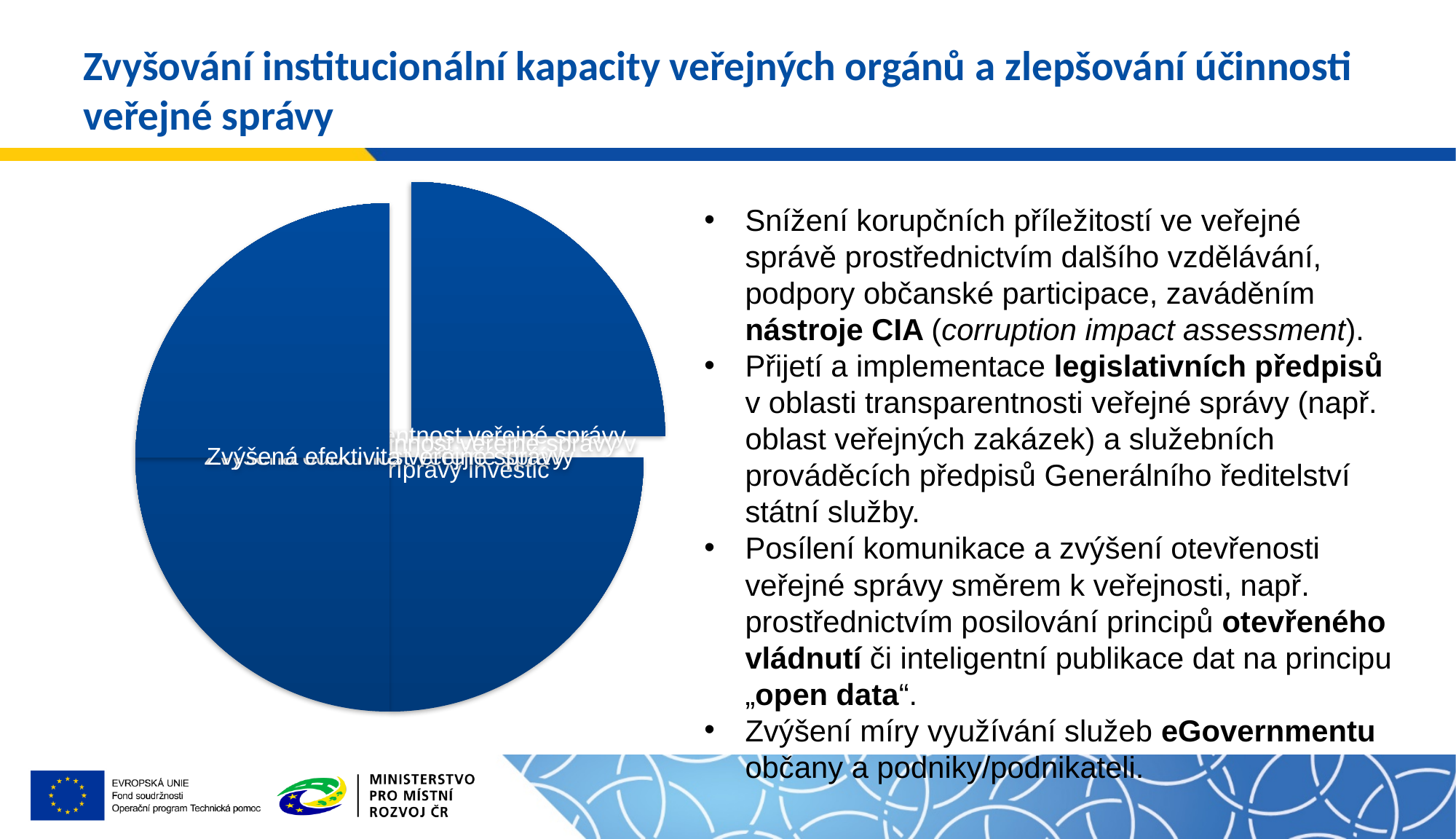

# Zvyšování institucionální kapacity veřejných orgánů a zlepšování účinnosti veřejné správy
Zvýšená transparentnost veřejné správy
Zvýšená efektivita a účinnost veřejné správy v rámci územní přípravy investic
Zvýšená odbornost veřejné správy
Zvýšená efektivita veřejné správy
Snížení korupčních příležitostí ve veřejné správě prostřednictvím dalšího vzdělávání, podpory občanské participace, zaváděním nástroje CIA (corruption impact assessment).
Přijetí a implementace legislativních předpisů
v oblasti transparentnosti veřejné správy (např. oblast veřejných zakázek) a služebních prováděcích předpisů Generálního ředitelství státní služby.
Posílení komunikace a zvýšení otevřenosti veřejné správy směrem k veřejnosti, např. prostřednictvím posilování principů otevřeného vládnutí či inteligentní publikace dat na principu „open data“.
Zvýšení míry využívání služeb eGovernmentu občany a podniky/podnikateli.